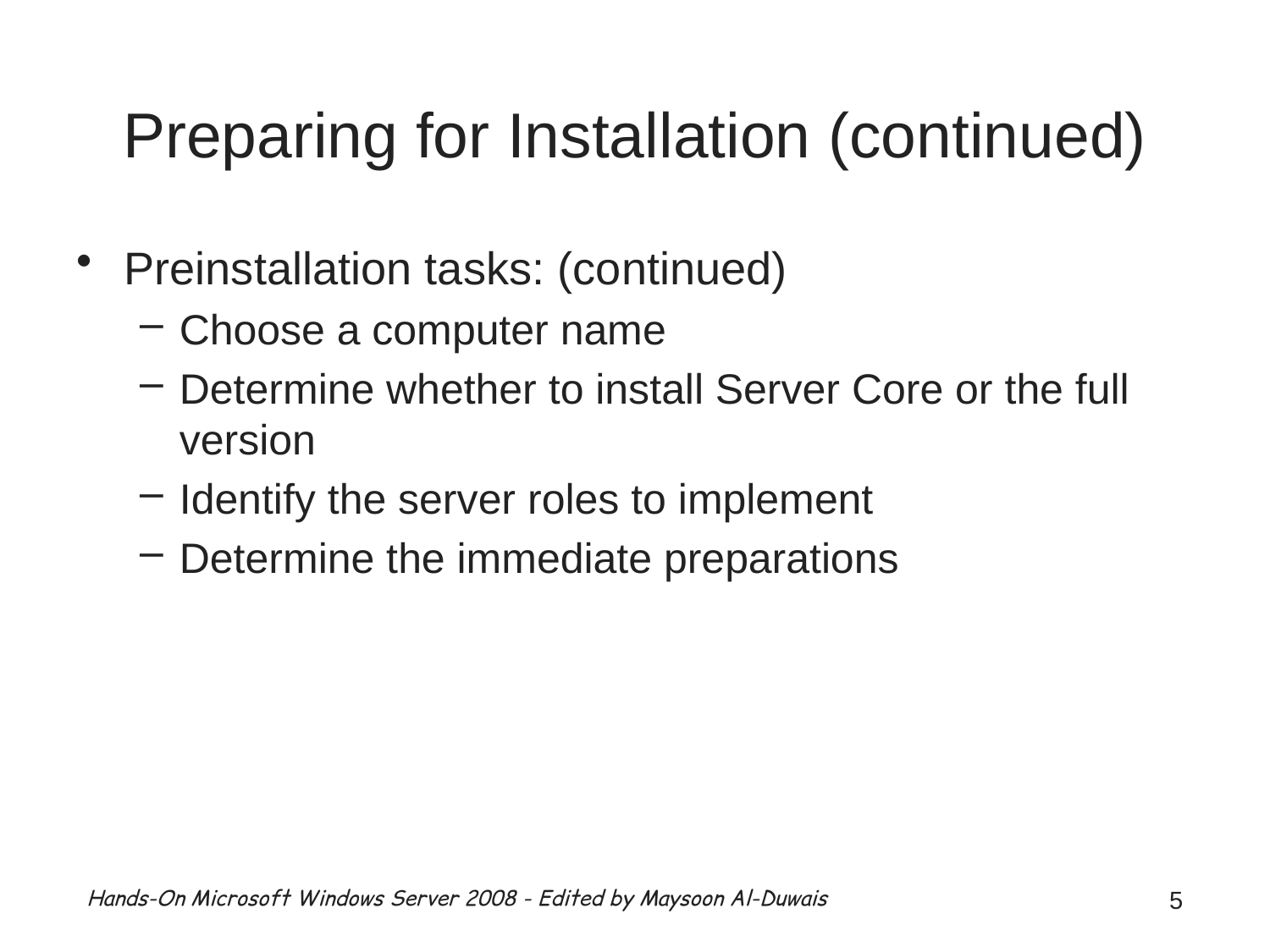

# Preparing for Installation (continued)
Preinstallation tasks: (continued)
Choose a computer name
Determine whether to install Server Core or the full version
Identify the server roles to implement
Determine the immediate preparations
Hands-On Microsoft Windows Server 2008 - Edited by Maysoon Al-Duwais
5